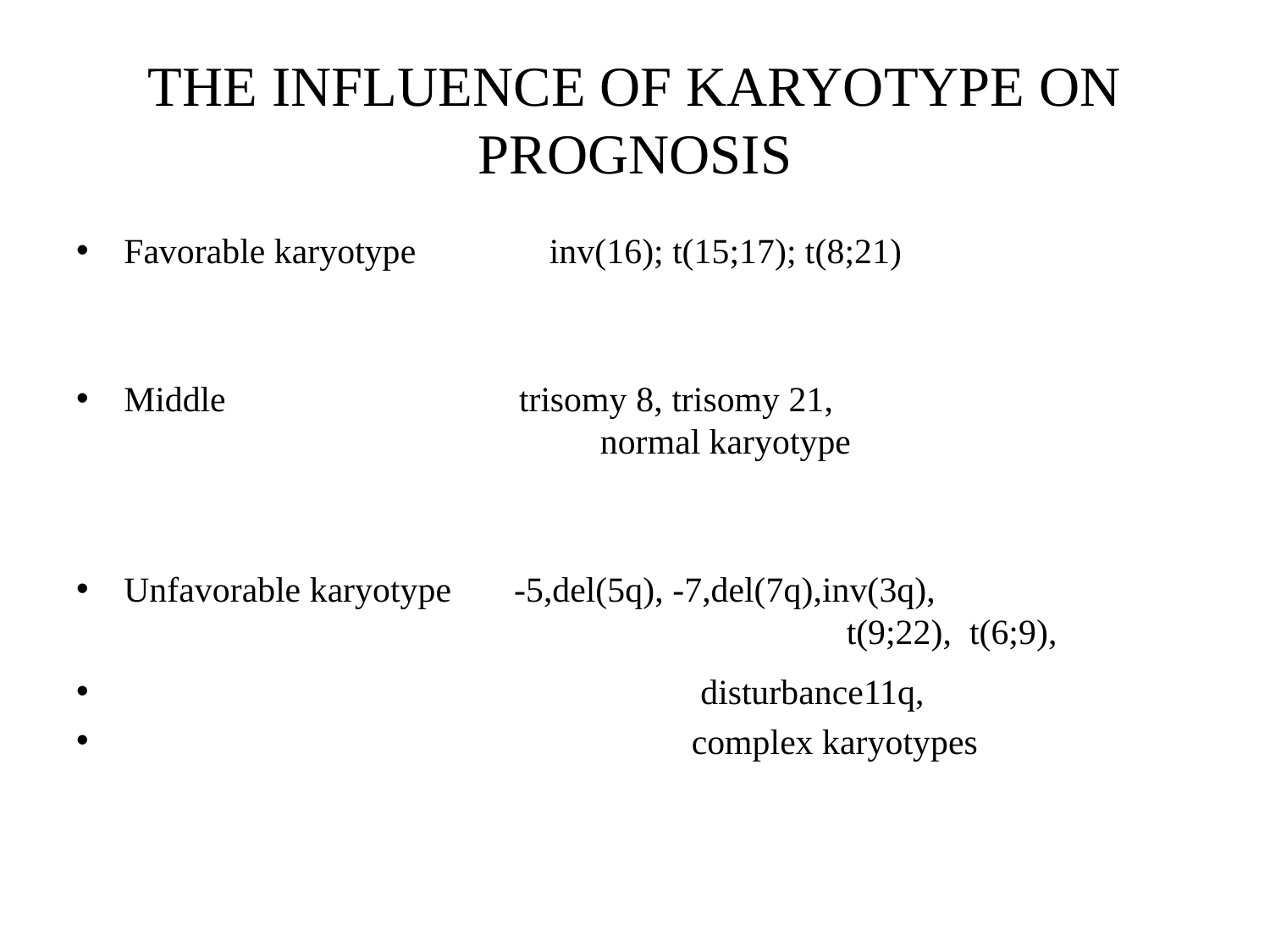

# THE INFLUENCE OF KARYOTYPE ON PROGNOSIS
Favorable karyotype               inv(16); t(15;17); t(8;21)

Middle                                 trisomy 8, trisomy 21, 					                         normal karyotype

Unfavorable karyotype       -5,del(5q), -7,del(7q),inv(3q),  			                                                                   t(9;22),  t(6;9),
			                      disturbance11q,
			                     complex karyotypes